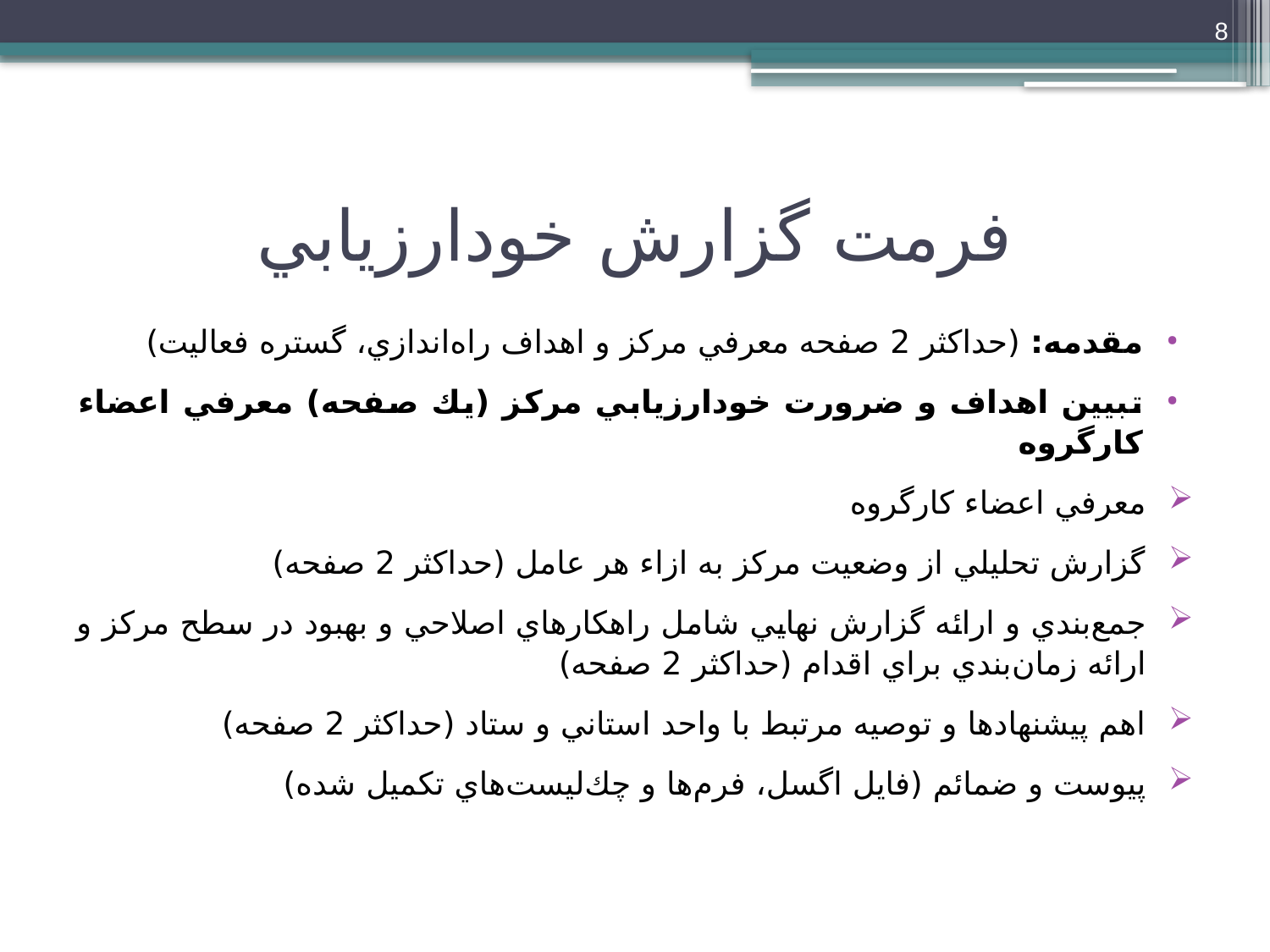

8
# فرمت گزارش خودارزيابي
مقدمه: (حداكثر 2 صفحه معرفي مركز و اهداف راه‌اندازي، گستره فعاليت)
تبيين اهداف و ضرورت خودارزيابي مركز (يك صفحه) معرفي اعضاء كارگروه
معرفي اعضاء كارگروه
گزارش تحليلي از وضعيت مركز به ازاء هر عامل (حداكثر 2 صفحه)
جمع‌بندي و ارائه گزارش نهايي شامل راهكارهاي اصلاحي و بهبود در سطح مركز و ارائه زمان‌بندي براي اقدام (حداكثر 2 صفحه)
اهم پيشنهادها و توصيه مرتبط با واحد استاني و ستاد (حداكثر 2 صفحه)
پيوست و ضمائم (فايل اگسل، فرم‌ها و چك‌ليست‌هاي تكميل شده)